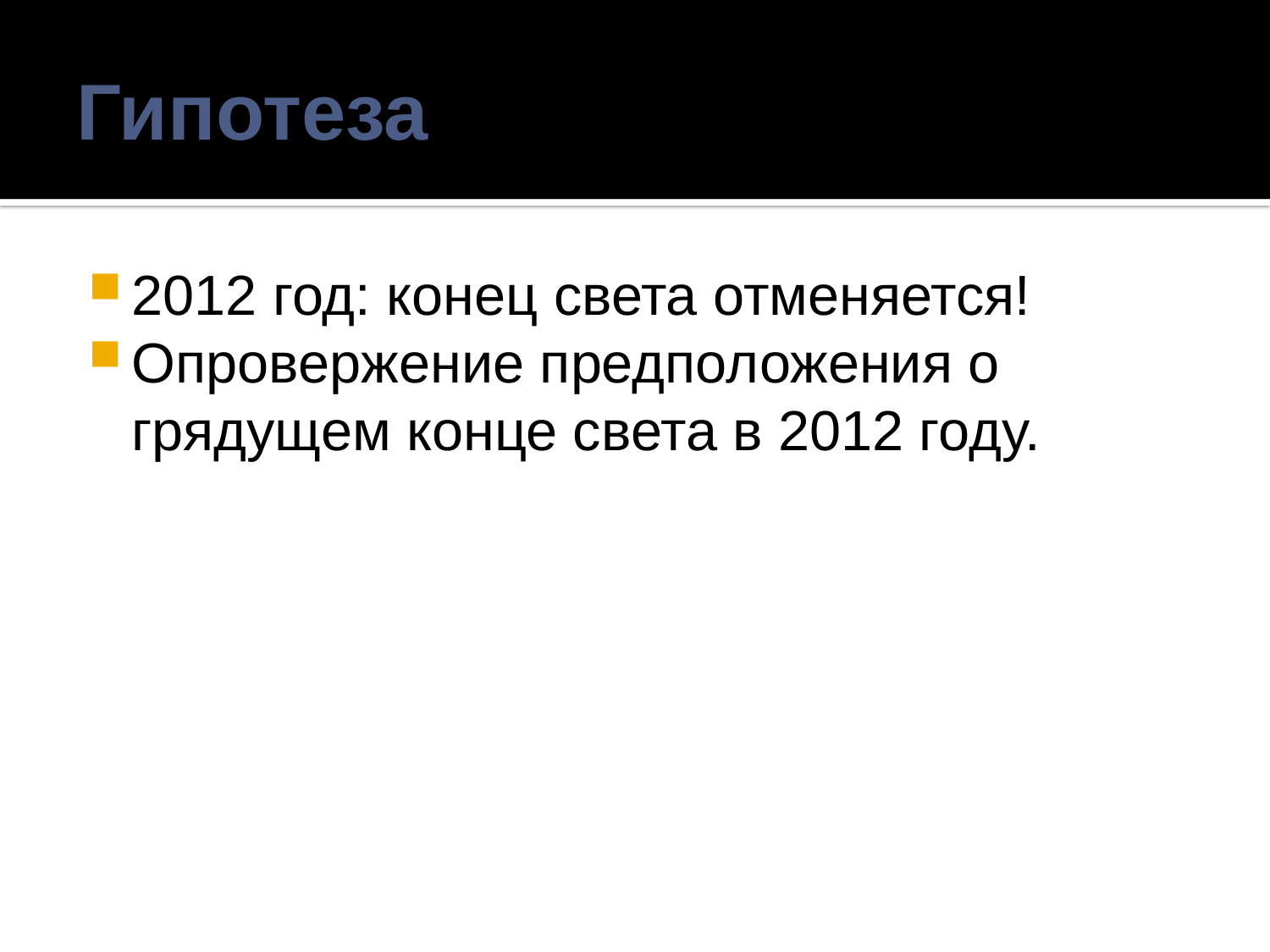

# Гипотеза
2012 год: конец света отменяется!
Опровержение предположения о грядущем конце света в 2012 году.